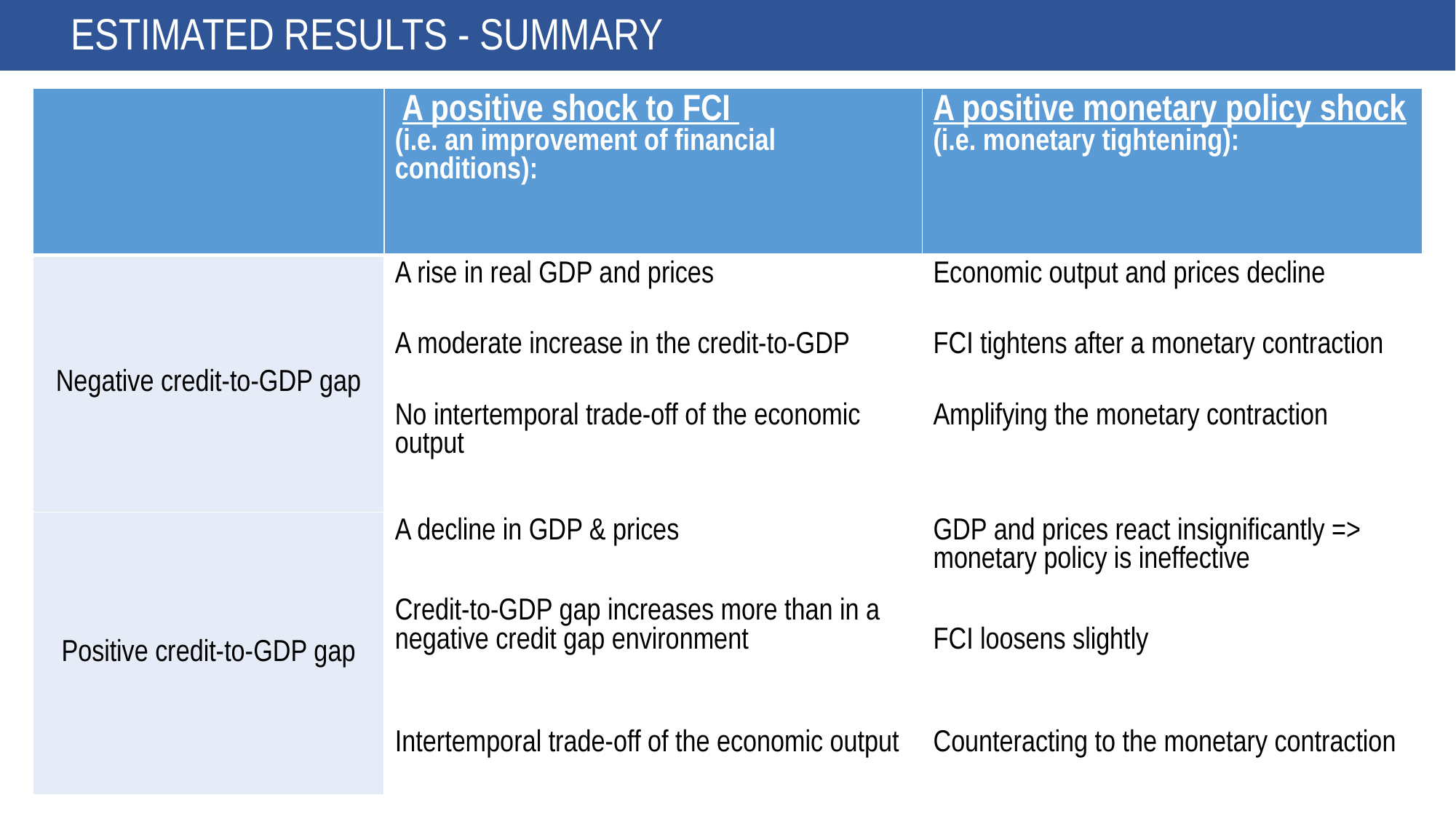

# ESTIMATED RESULTS - summary
|  | A positive shock to FCI (i.e. an improvement of financial conditions): | A positive monetary policy shock (i.e. monetary tightening): |
| --- | --- | --- |
| Negative credit-to-GDP gap | A rise in real GDP and prices | Economic output and prices decline |
|  | A moderate increase in the credit-to-GDP | FCI tightens after a monetary contraction |
|  | No intertemporal trade-off of the economic output | Amplifying the monetary contraction |
| Positive credit-to-GDP gap | A decline in GDP & prices | GDP and prices react insignificantly => monetary policy is ineffective |
|  | Credit-to-GDP gap increases more than in a negative credit gap environment | FCI loosens slightly |
|  | Intertemporal trade-off of the economic output | Counteracting to the monetary contraction |